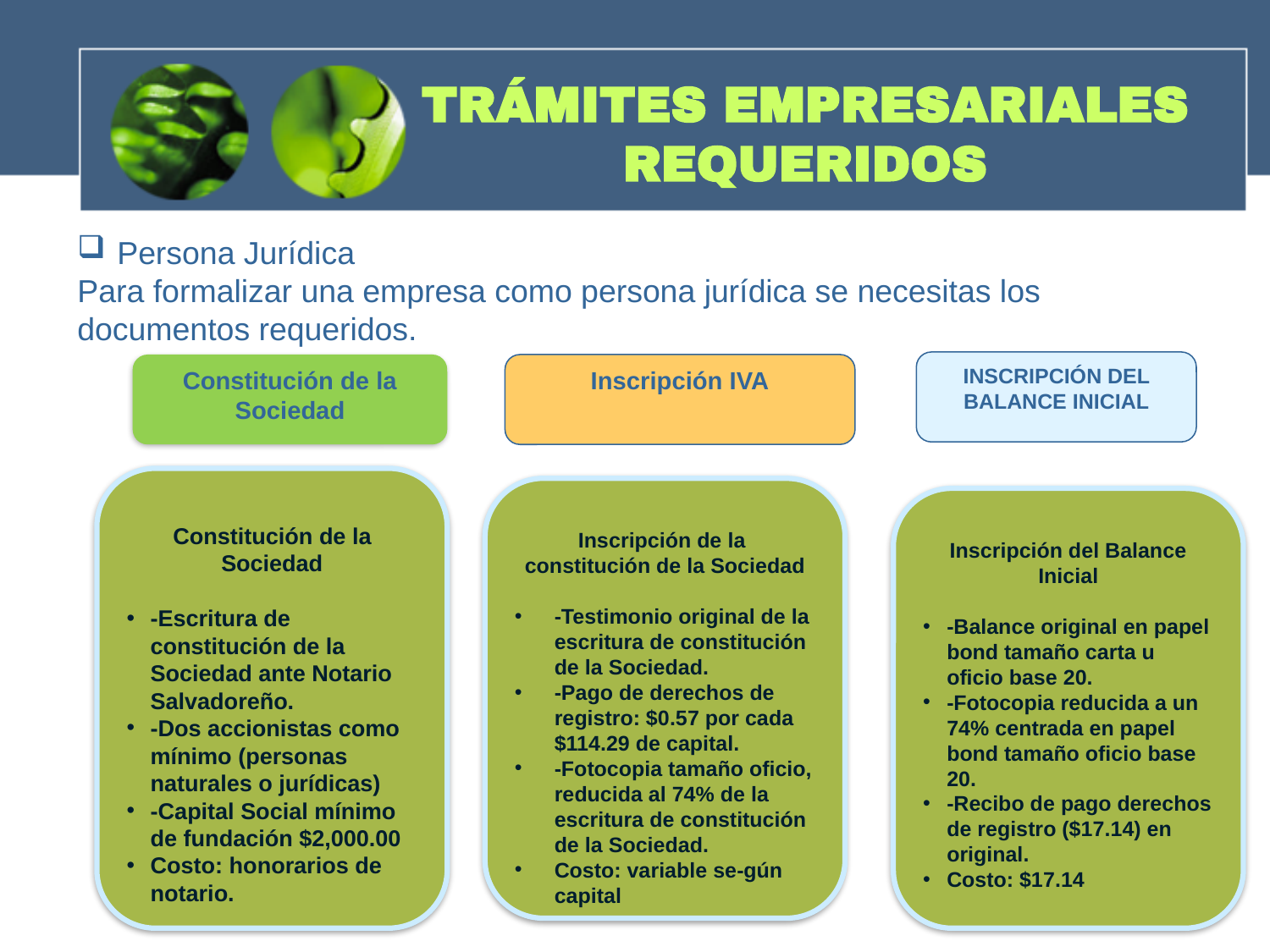

# TRÁMITES EMPRESARIALES REQUERIDOS
Persona Jurídica
Para formalizar una empresa como persona jurídica se necesitas los documentos requeridos.

INSCRIPCIÓN DEL BALANCE INICIAL
Constitución de la Sociedad
Inscripción IVA

Constitución de la Sociedad

-Escritura de constitución de la Sociedad ante Notario Salvadoreño.
-Dos accionistas como mínimo (personas naturales o jurídicas)
-Capital Social mínimo de fundación $2,000.00
Costo: honorarios de notario.

Inscripción de la  constitución de la Sociedad

-Testimonio original de la escritura de constitución de la Sociedad.
-Pago de derechos de registro: $0.57 por cada $114.29 de capital.
-Fotocopia tamaño oficio, reducida al 74% de la escritura de constitución de la Sociedad.
Costo: variable se-gún capital

Inscripción del Balance Inicial

-Balance original en papel bond tamaño carta u oficio base 20.
-Fotocopia reducida a un 74% centrada en papel bond tamaño oficio base 20.
-Recibo de pago derechos de registro ($17.14) en original.
Costo: $17.14